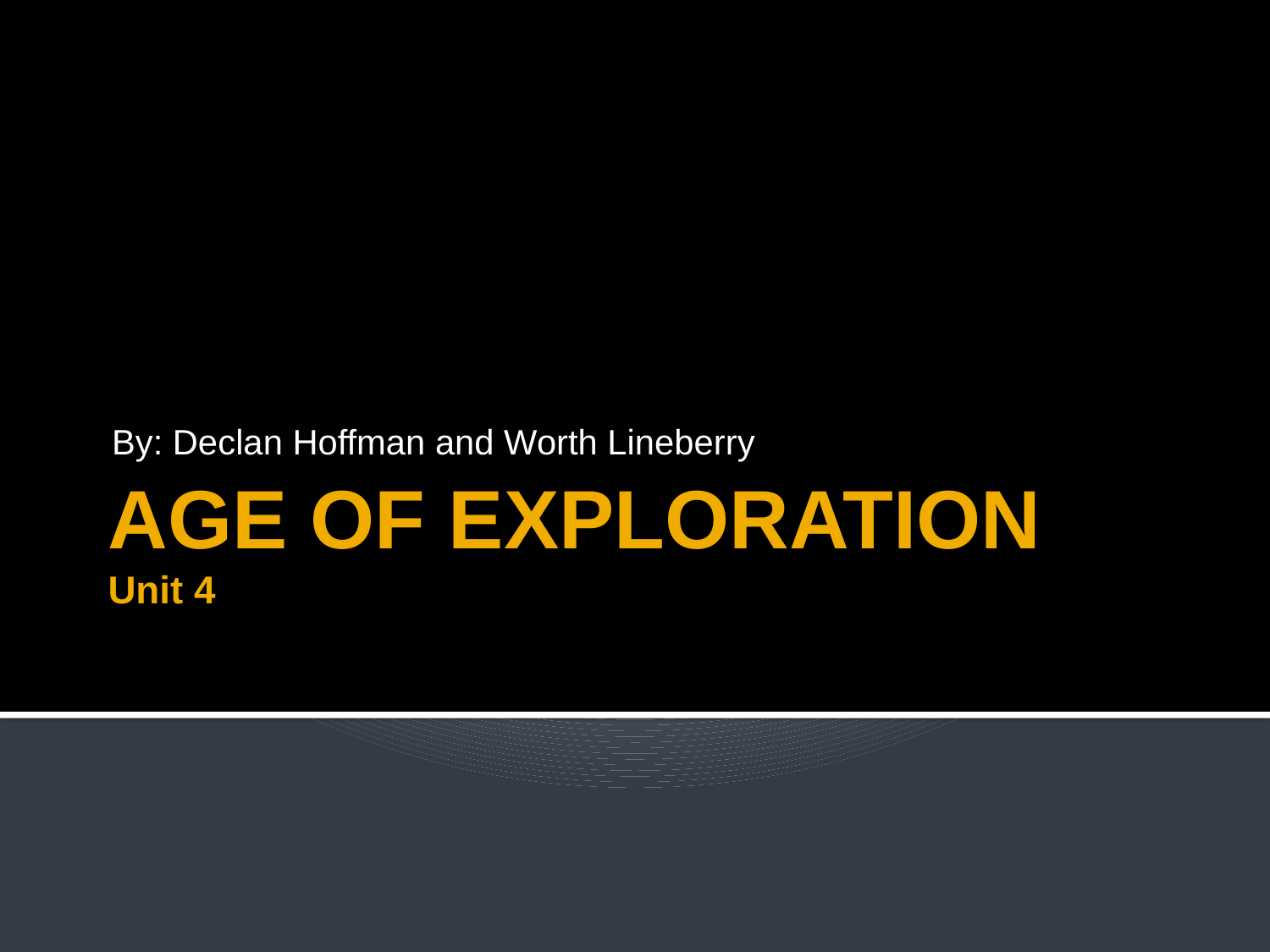

By: Declan Hoffman and Worth Lineberry
# AGE OF EXPLORATION Unit 4